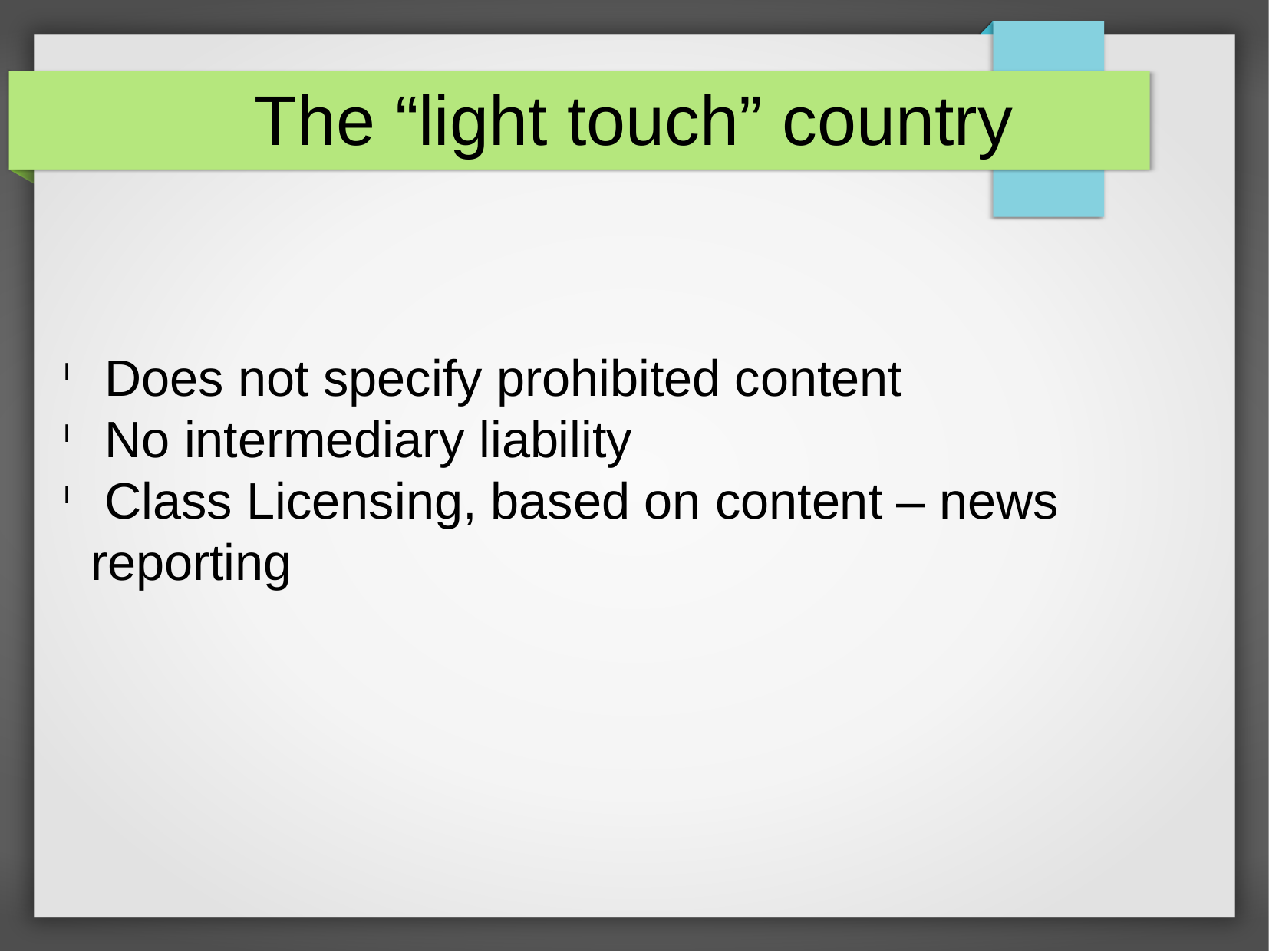

The “light touch” country
 Does not specify prohibited content
 No intermediary liability
 Class Licensing, based on content – news reporting